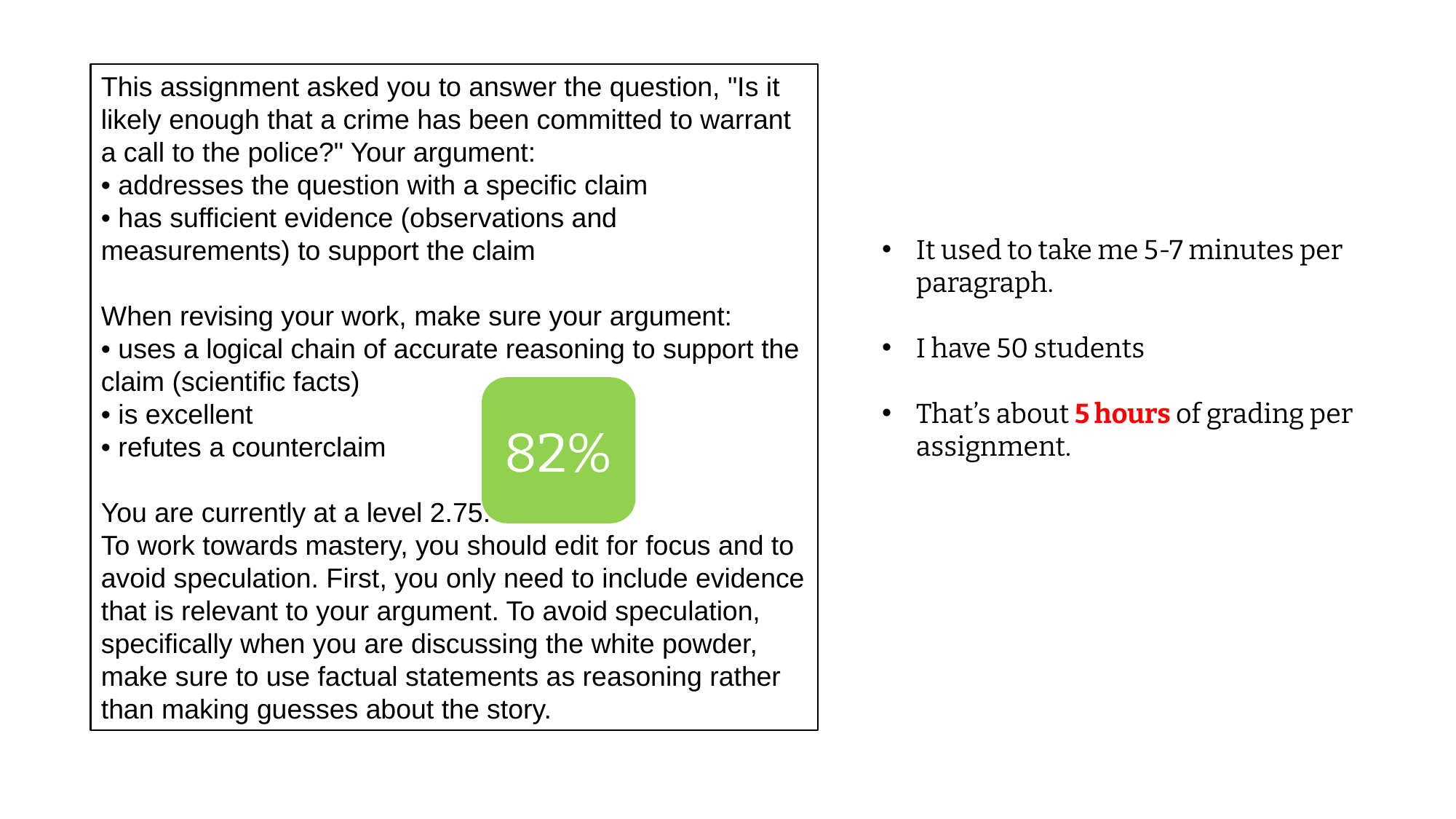

This assignment asked you to answer the question, "Is it likely enough that a crime has been committed to warrant a call to the police?" Your argument: 
• addresses the question with a specific claim 
• has sufficient evidence (observations and measurements) to support the claim
When revising your work, make sure your argument: 
• uses a logical chain of accurate reasoning to support the claim (scientific facts)
• is excellent
• refutes a counterclaim
You are currently at a level 2.75.
To work towards mastery, you should edit for focus and to avoid speculation. First, you only need to include evidence that is relevant to your argument. To avoid speculation, specifically when you are discussing the white powder, make sure to use factual statements as reasoning rather than making guesses about the story.
It used to take me 5-7 minutes per paragraph.

I have 50 students

That’s about 5 hours of grading per assignment.
82%